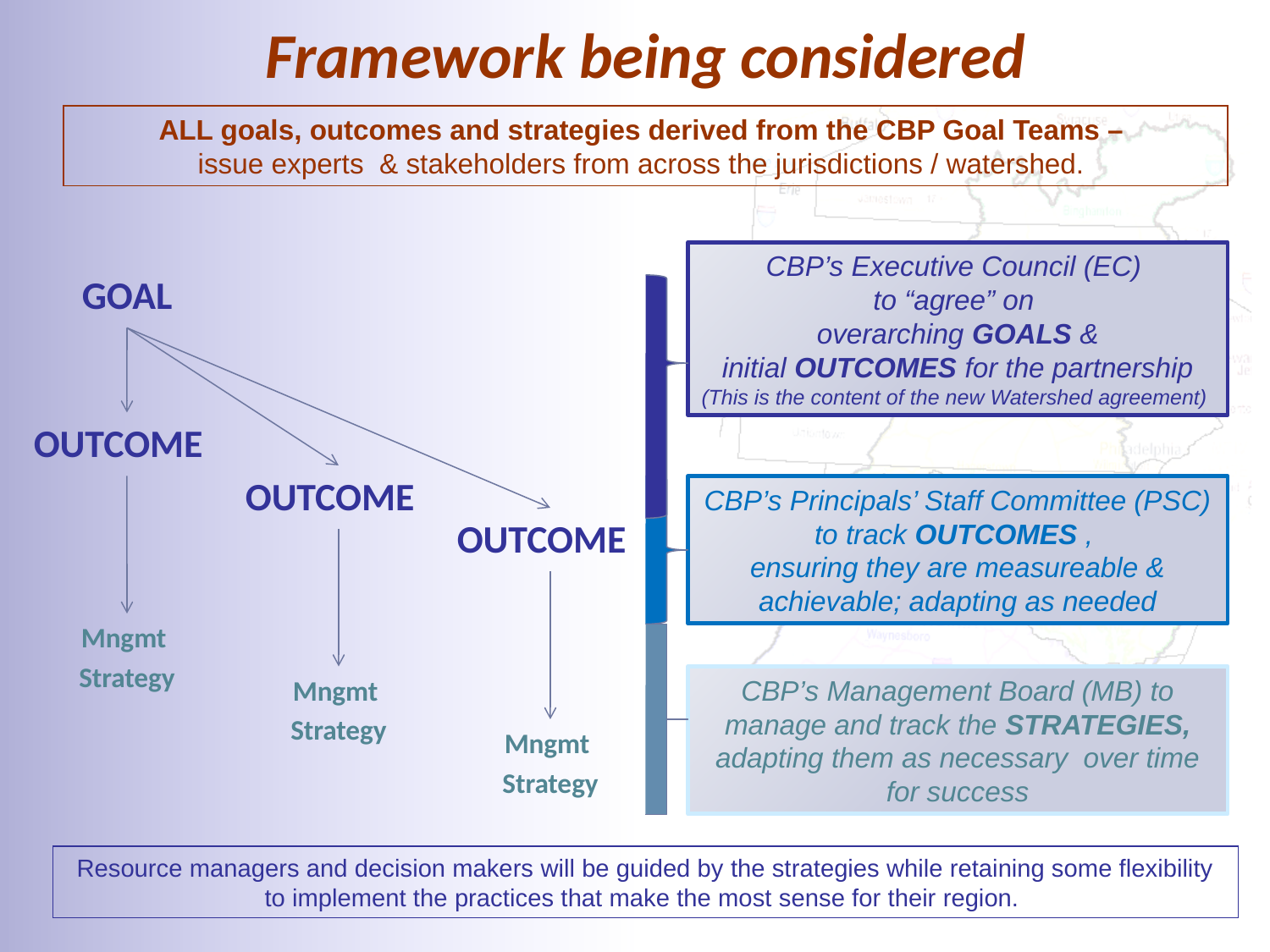

# Framework being considered
ALL goals, outcomes and strategies derived from the CBP Goal Teams –
issue experts  & stakeholders from across the jurisdictions / watershed.

CBP’s Executive Council (EC)
to “agree” on
overarching GOALS &
initial OUTCOMES for the partnership
(This is the content of the new Watershed agreement)
GOAL

OUTCOME
OUTCOME

CBP’s Principals’ Staff Committee (PSC) to track OUTCOMES ,
ensuring they are measureable & achievable; adapting as needed
OUTCOME
Mngmt
Strategy

Mngmt
Strategy
CBP’s Management Board (MB) to manage and track the STRATEGIES, adapting them as necessary  over time for success
Mngmt
Strategy
Resource managers and decision makers will be guided by the strategies while retaining some flexibility to implement the practices that make the most sense for their region.